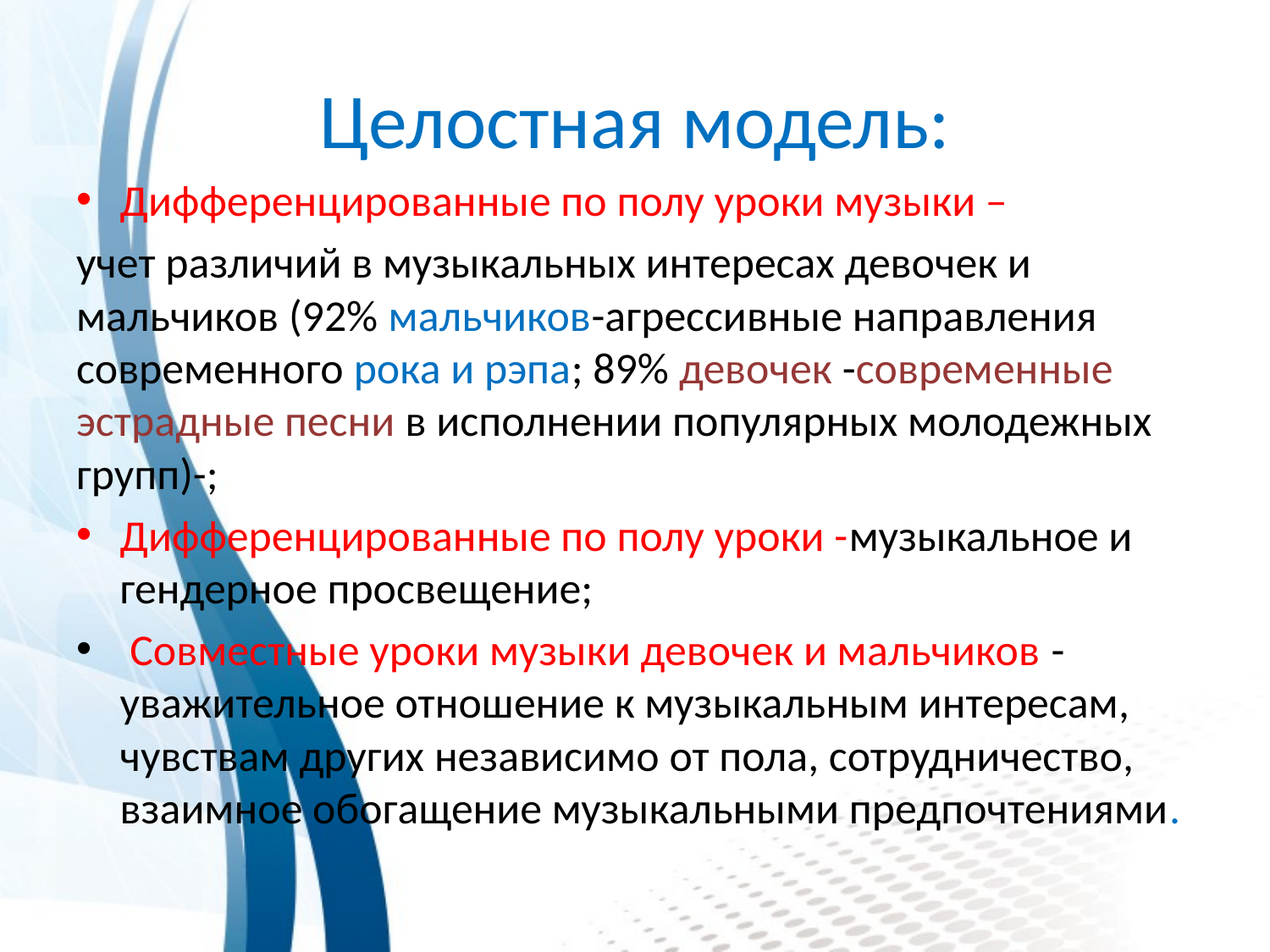

# Целостная модель:
Дифференцированные по полу уроки музыки –
учет различий в музыкальных интересах девочек и мальчиков (92% мальчиков-агрессивные направления современного рока и рэпа; 89% девочек -современные эстрадные песни в исполнении популярных молодежных групп)-;
Дифференцированные по полу уроки -музыкальное и гендерное просвещение;
 Совместные уроки музыки девочек и мальчиков -уважительное отношение к музыкальным интересам, чувствам других независимо от пола, сотрудничество, взаимное обогащение музыкальными предпочтениями.